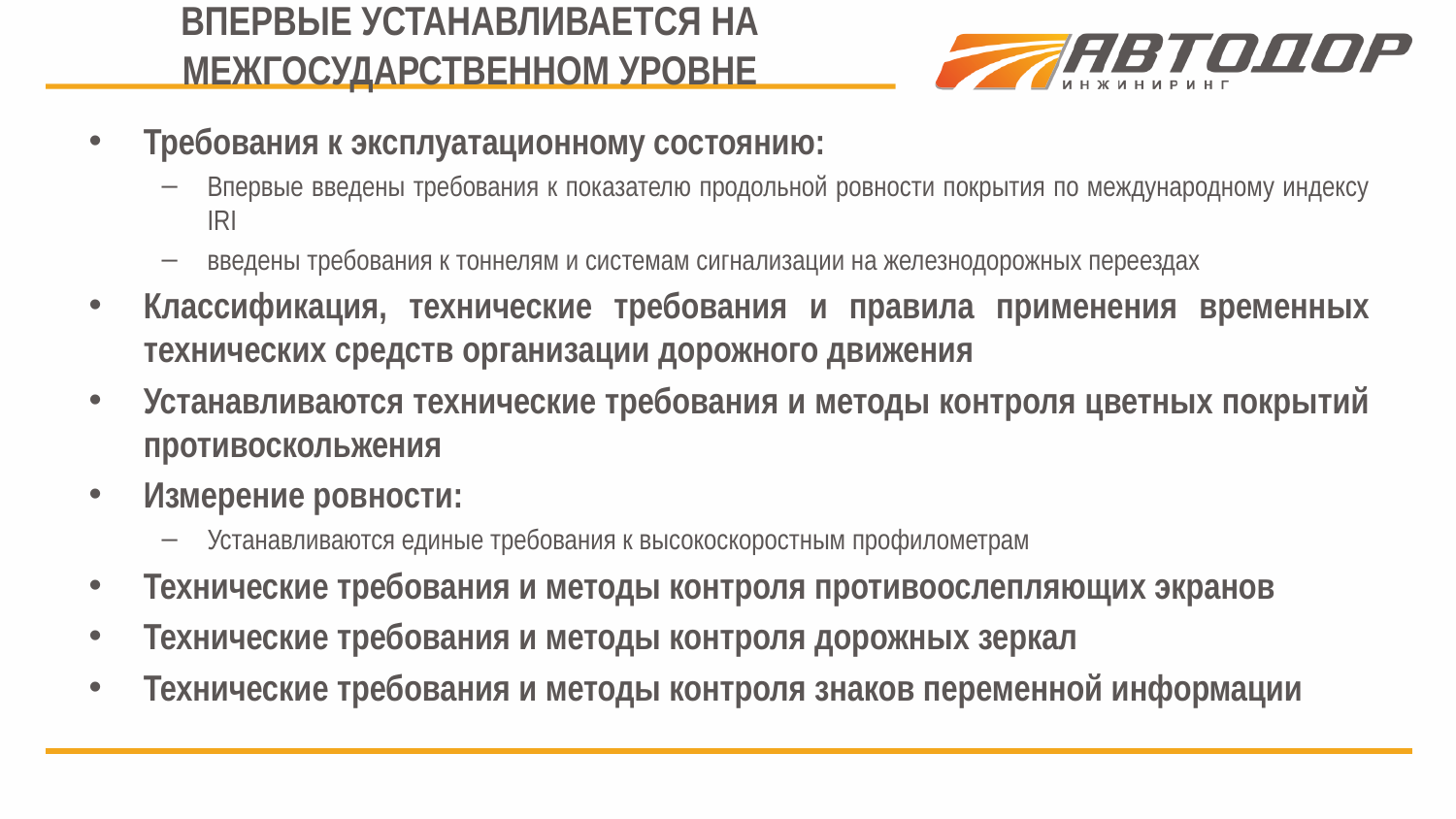

ВПЕРВЫЕ УСТАНАВЛИВАЕТСЯ НА МЕЖГОСУДАРСТВЕННОМ УРОВНЕ
Требования к эксплуатационному состоянию:
Впервые введены требования к показателю продольной ровности покрытия по международному индексу IRI
введены требования к тоннелям и системам сигнализации на железнодорожных переездах
Классификация, технические требования и правила применения временных технических средств организации дорожного движения
Устанавливаются технические требования и методы контроля цветных покрытий противоскольжения
Измерение ровности:
Устанавливаются единые требования к высокоскоростным профилометрам
Технические требования и методы контроля противоослепляющих экранов
Технические требования и методы контроля дорожных зеркал
Технические требования и методы контроля знаков переменной информации